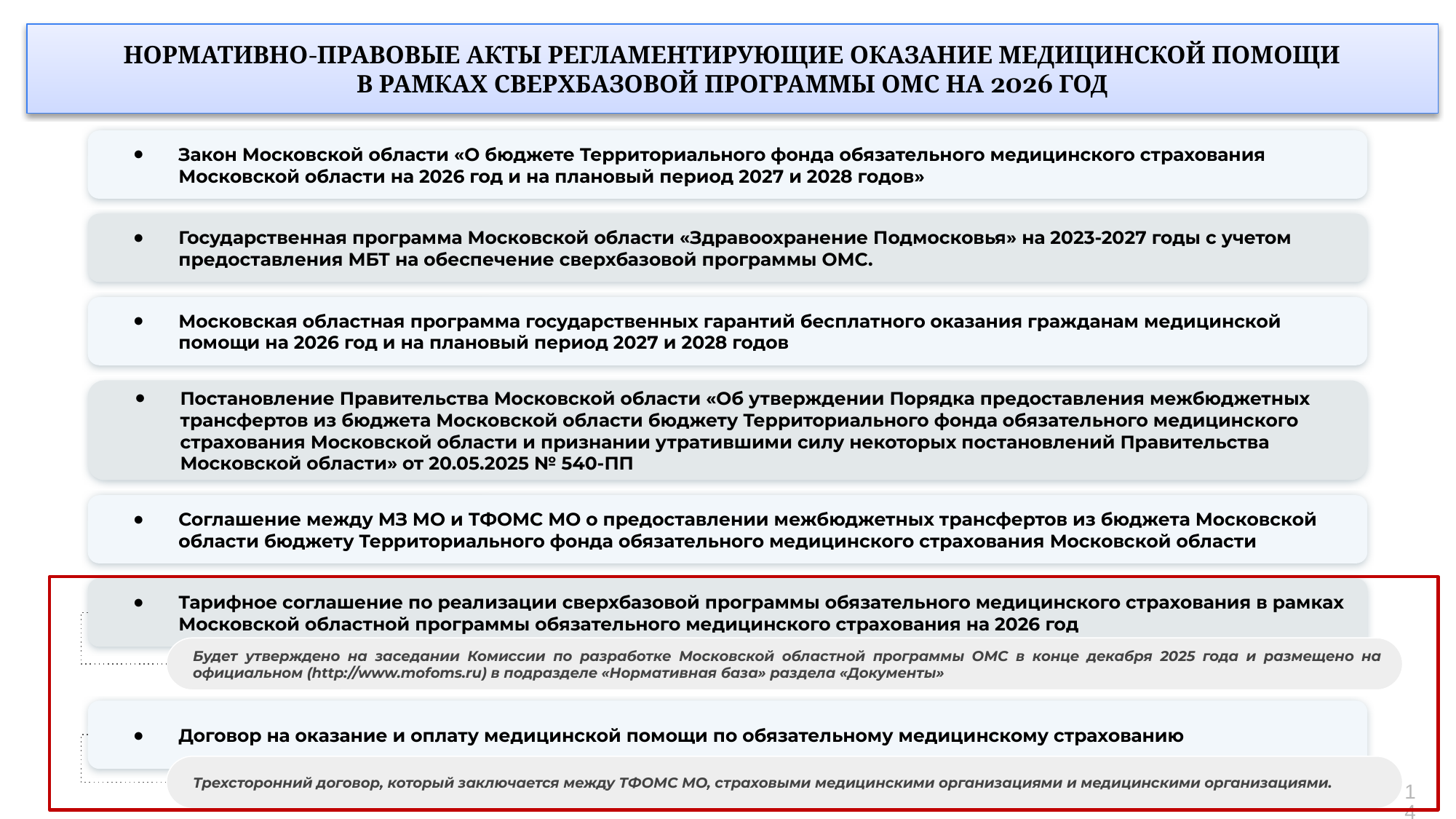

НОРМАТИВНО-ПРАВОВЫЕ АКТЫ РЕГЛАМЕНТИРУЮЩИЕ ОКАЗАНИЕ МЕДИЦИНСКОЙ ПОМОЩИ
В РАМКАХ СВЕРХБАЗОВОЙ ПРОГРАММЫ ОМС НА 2026 ГОД
Закон Московской области «О бюджете Территориального фонда обязательного медицинского страхования Московской области на 2026 год и на плановый период 2027 и 2028 годов»
Государственная программа Московской области «Здравоохранение Подмосковья» на 2023-2027 годы с учетом предоставления МБТ на обеспечение сверхбазовой программы ОМС.
Московская областная программа государственных гарантий бесплатного оказания гражданам медицинской помощи на 2026 год и на плановый период 2027 и 2028 годов
Постановление Правительства Московской области «Об утверждении Порядка предоставления межбюджетных трансфертов из бюджета Московской области бюджету Территориального фонда обязательного медицинского страхования Московской области и признании утратившими силу некоторых постановлений Правительства Московской области» от 20.05.2025 № 540-ПП
Соглашение между МЗ МО и ТФОМС МО о предоставлении межбюджетных трансфертов из бюджета Московской области бюджету Территориального фонда обязательного медицинского страхования Московской области

Тарифное соглашение по реализации сверхбазовой программы обязательного медицинского страхования в рамках Московской областной программы обязательного медицинского страхования на 2026 год
Будет утверждено на заседании Комиссии по разработке Московской областной программы ОМС в конце декабря 2025 года и размещено на официальном (http://www.mofoms.ru) в подразделе «Нормативная база» раздела «Документы»
Договор на оказание и оплату медицинской помощи по обязательному медицинскому страхованию
Трехсторонний договор, который заключается между ТФОМС МО, страховыми медицинскими организациями и медицинскими организациями.
14